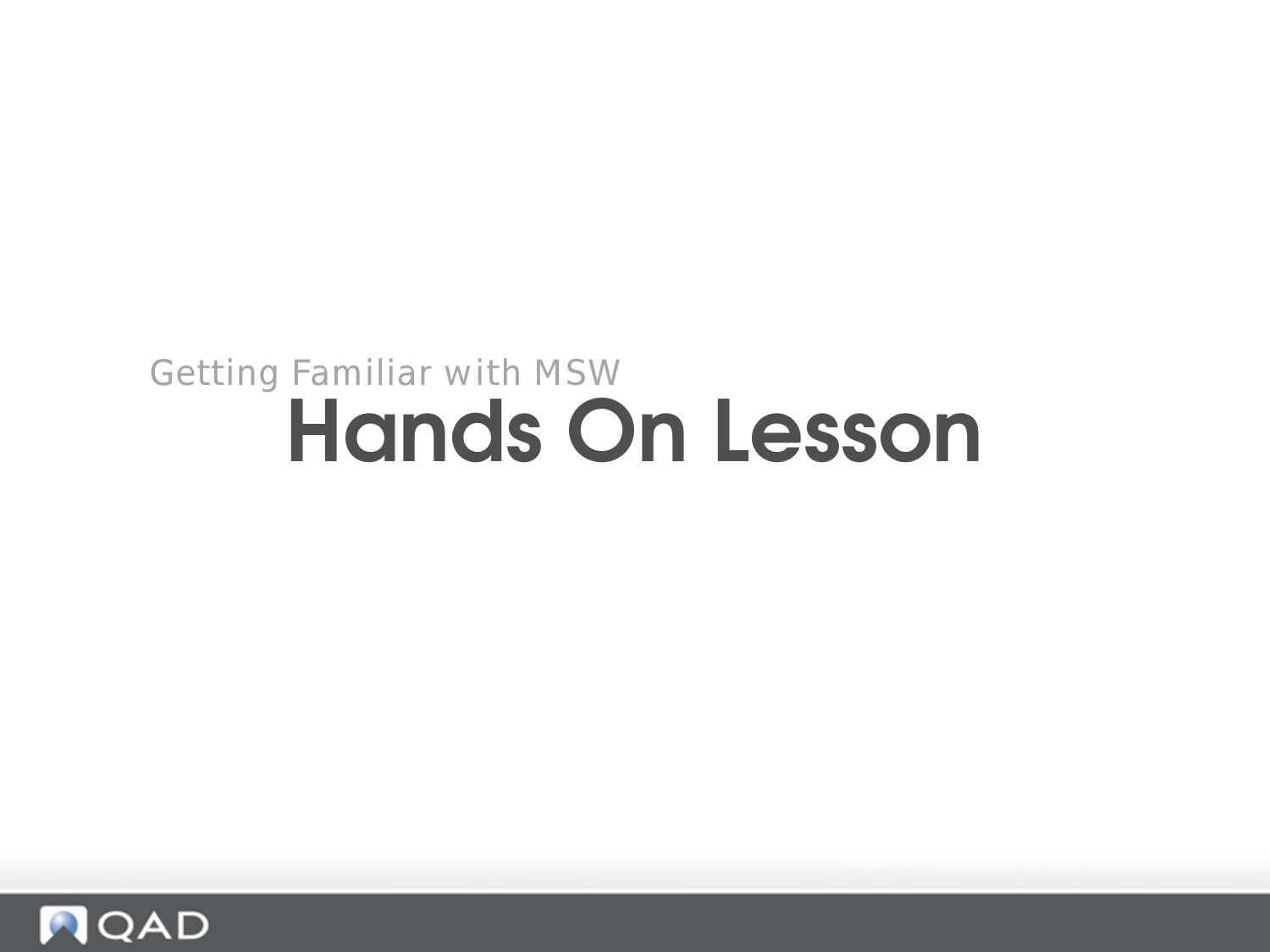

Getting Familiar with MSW
Hands On Lesson